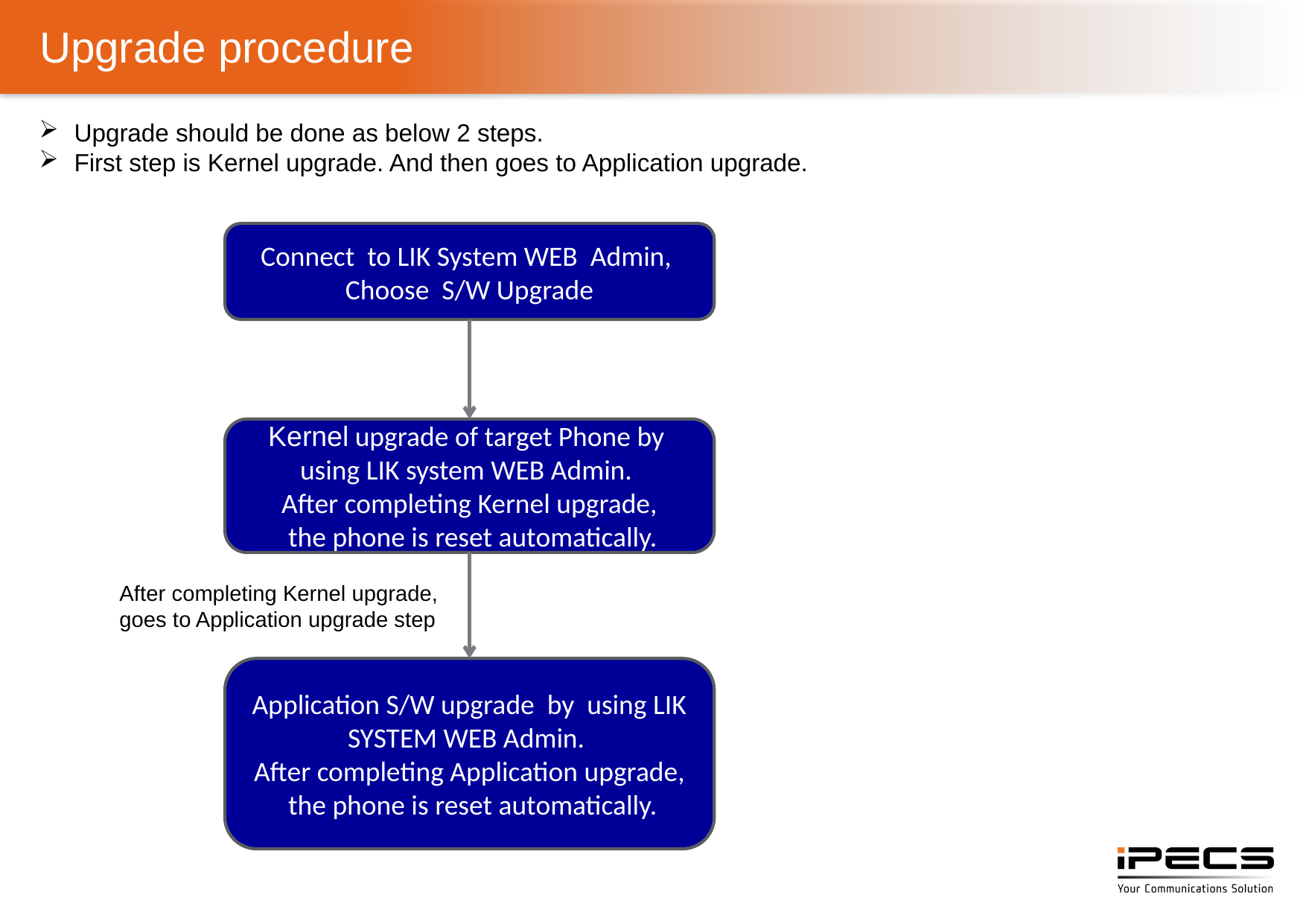

# Upgrade procedure
Upgrade should be done as below 2 steps.
First step is Kernel upgrade. And then goes to Application upgrade.
Connect  to LIK System WEB  Admin,
Choose  S/W Upgrade
Kernel upgrade of target Phone by  using LIK system WEB Admin.
After completing Kernel upgrade,
 the phone is reset automatically.
After completing Kernel upgrade,
goes to Application upgrade step
Application S/W upgrade  by  using LIK SYSTEM WEB Admin.
After completing Application upgrade,
 the phone is reset automatically.